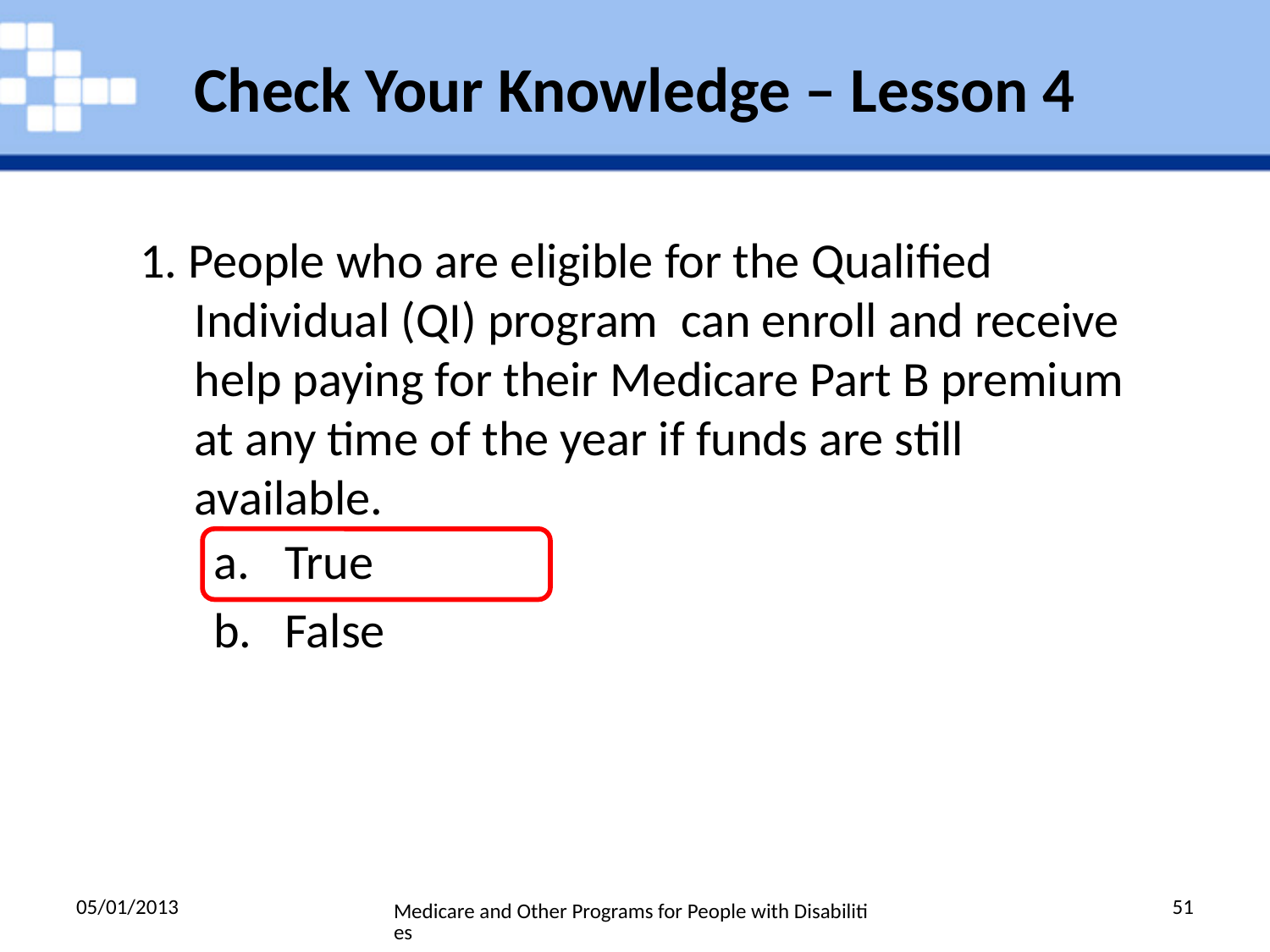

# Check Your Knowledge – Lesson 4
1. People who are eligible for the Qualified Individual (QI) program  can enroll and receive help paying for their Medicare Part B premium at any time of the year if funds are still available.

True
False

05/01/2013
51
Medicare and Other Programs for People with Disabilities